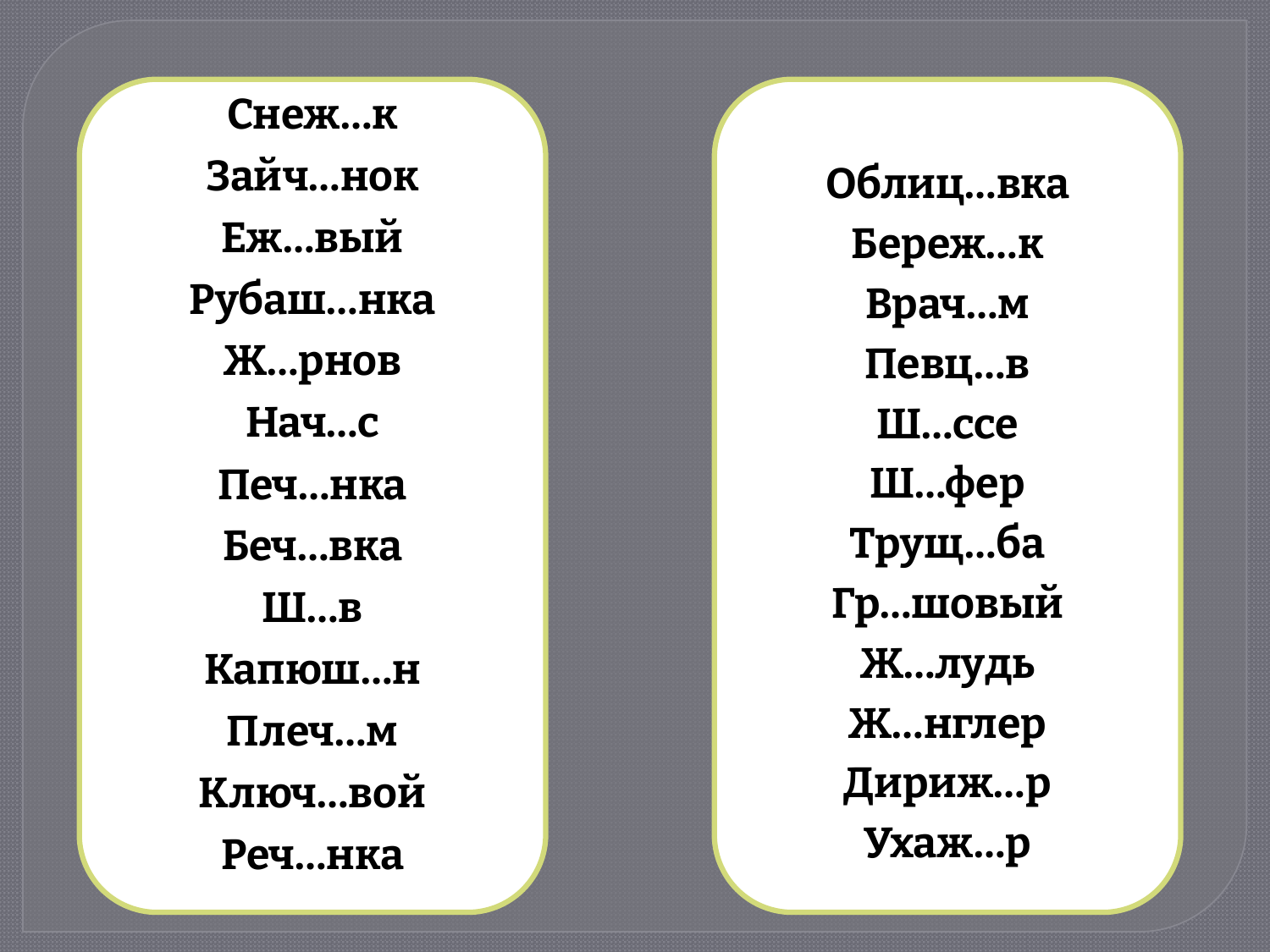

Снеж…к
Зайч…нок
Еж…вый
Рубаш…нка
Ж…рнов
Нач…с
Печ…нка
Беч…вка
Ш…в
Капюш…н
Плеч…м
Ключ…вой
Реч…нка

Облиц…вка
Береж…к
Врач…м
Певц…в
Ш…ссе
Ш…фер
Трущ…ба
Гр…шовый
Ж…лудь
Ж…нглер
Дириж…р
Ухаж…р